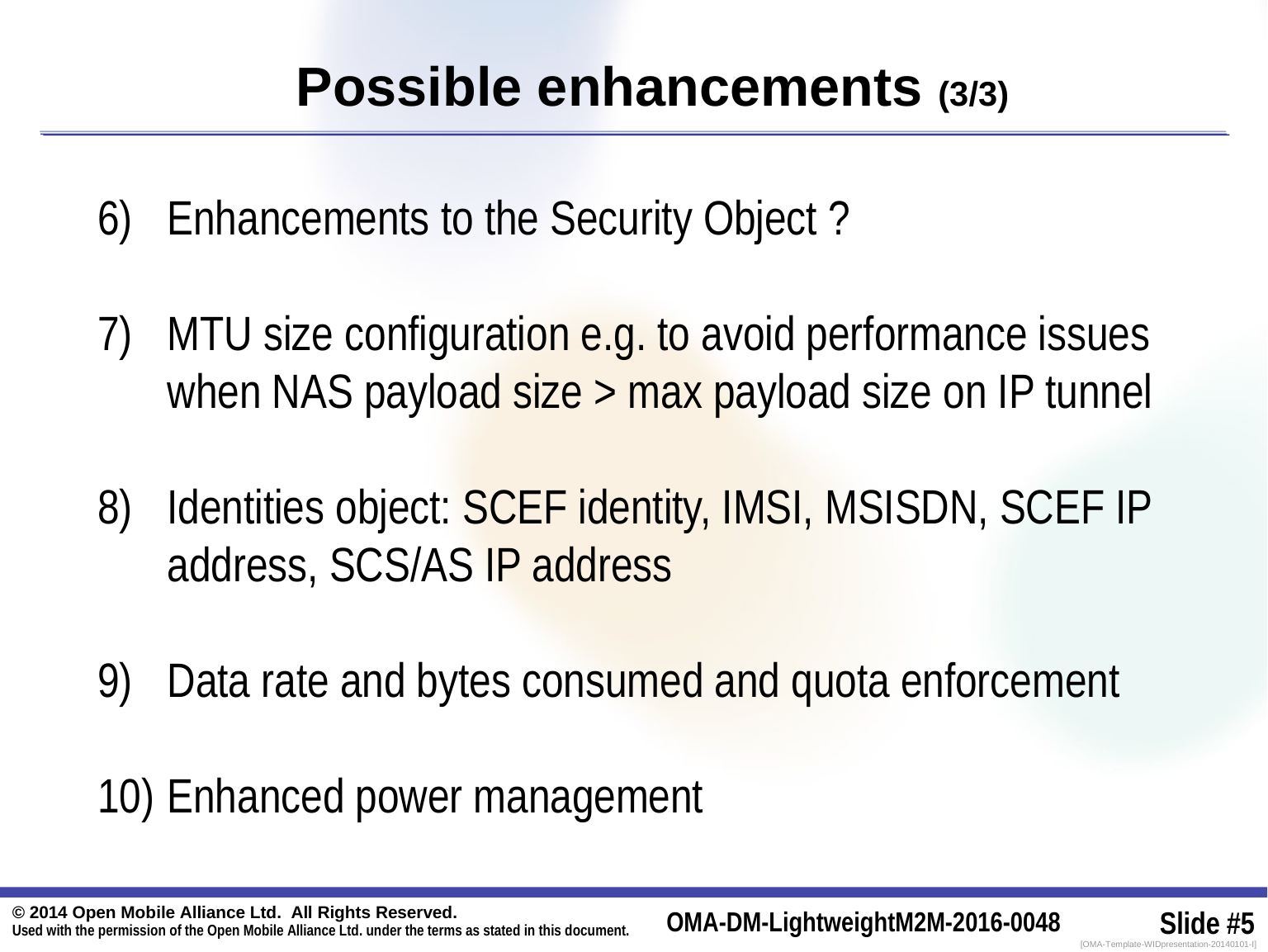

# Possible enhancements (3/3)

Enhancements to the Security Object ?

MTU size configuration e.g. to avoid performance issues when NAS payload size > max payload size on IP tunnel

Identities object: SCEF identity, IMSI, MSISDN, SCEF IP address, SCS/AS IP address

Data rate and bytes consumed and quota enforcement

Enhanced power management

© 2014 Open Mobile Alliance Ltd.  All Rights Reserved.
Used with the permission of the Open Mobile Alliance Ltd. under the terms as stated in this document.
OMA-DM-LightweightM2M-2016-0048
Slide #5
[OMA-Template-WIDpresentation-20140101-I]